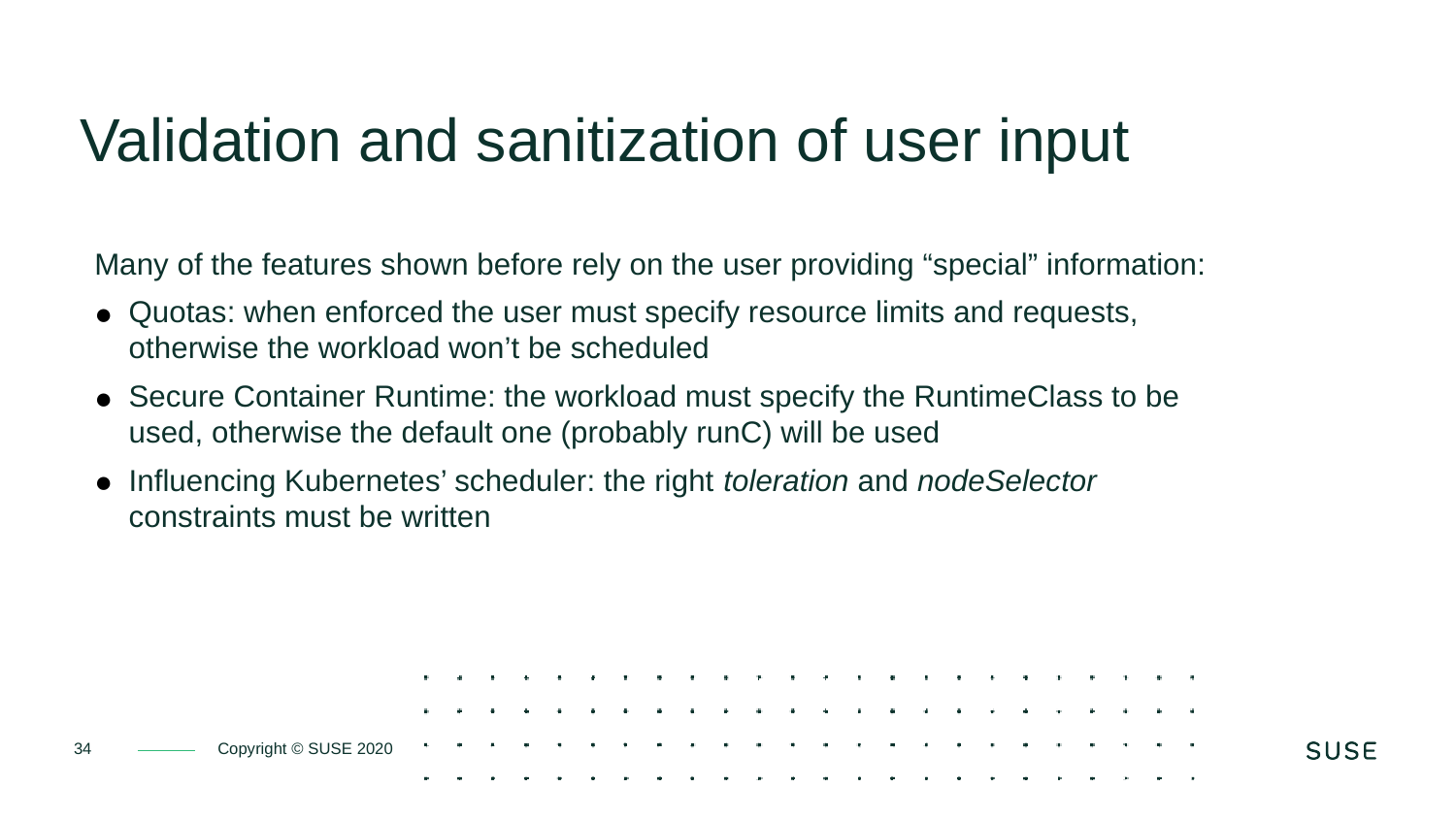

Validation and sanitization of user input
Many of the features shown before rely on the user providing “special” information:
Quotas: when enforced the user must specify resource limits and requests, otherwise the workload won’t be scheduled
Secure Container Runtime: the workload must specify the RuntimeClass to be used, otherwise the default one (probably runC) will be used
Influencing Kubernetes’ scheduler: the right toleration and nodeSelector constraints must be written